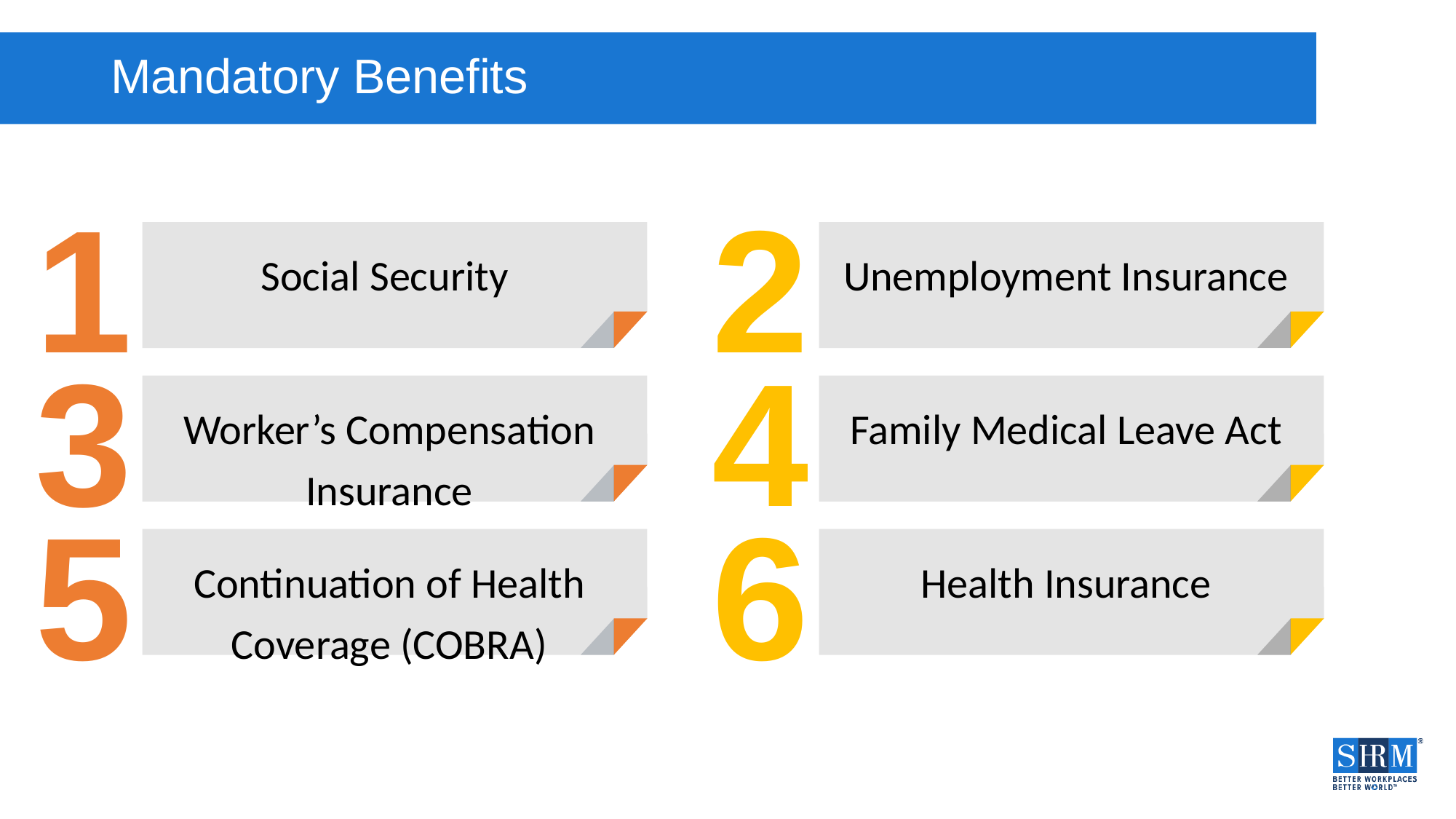

# Mandatory Benefits
1
2
Social Security

Unemployment Insurance

3
4
Worker’s Compensation Insurance

Family Medical Leave Act

5
6
Continuation of Health Coverage (COBRA)

Health Insurance